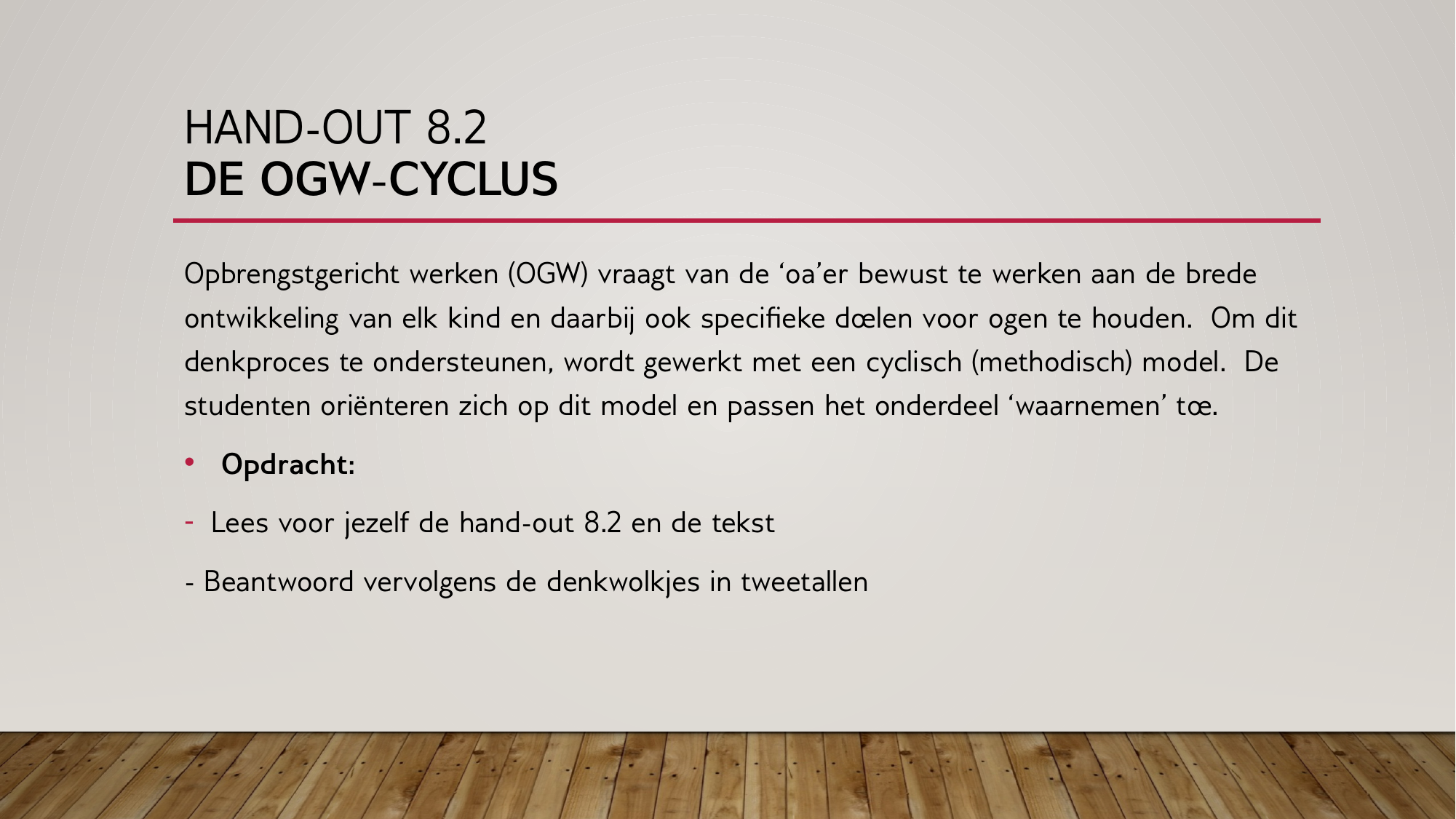

# Hand-out 8.2 De OGW-cyclus
Opbrengstgericht werken (OGW) vraagt van de ‘oa’er bewust te werken aan de brede ontwikkeling van elk kind en daarbij ook specifieke doelen voor ogen te houden.  Om dit denkproces te ondersteunen, wordt gewerkt met een cyclisch (methodisch) model.  De studenten oriënteren zich op dit model en passen het onderdeel ‘waarnemen’ toe.
 Opdracht:
Lees voor jezelf de hand-out 8.2 en de tekst
- Beantwoord vervolgens de denkwolkjes in tweetallen